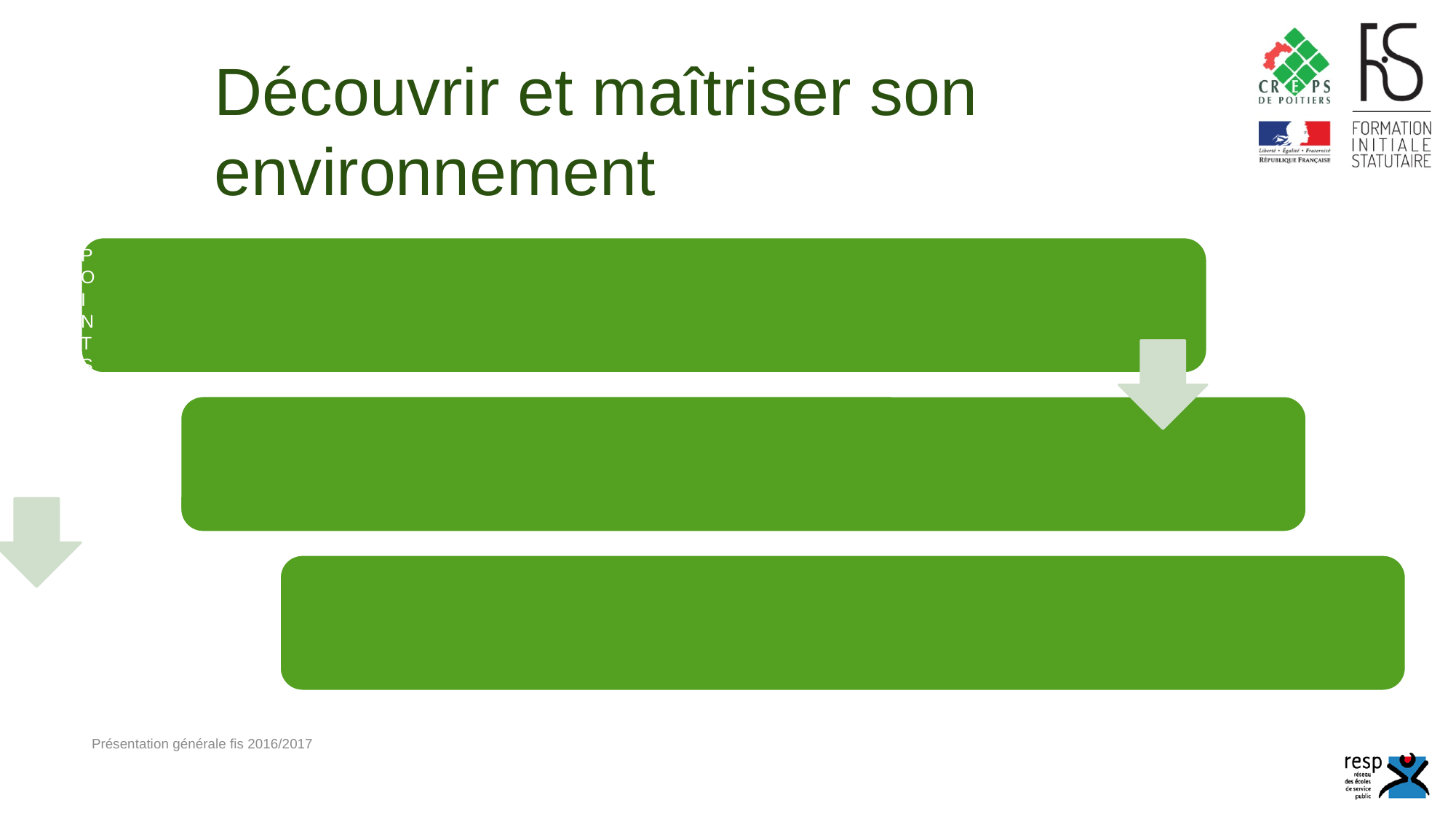

# Découvrir et maîtriser son environnement
POINTS DE VIGILEANCE
Présentation générale fis 2016/2017